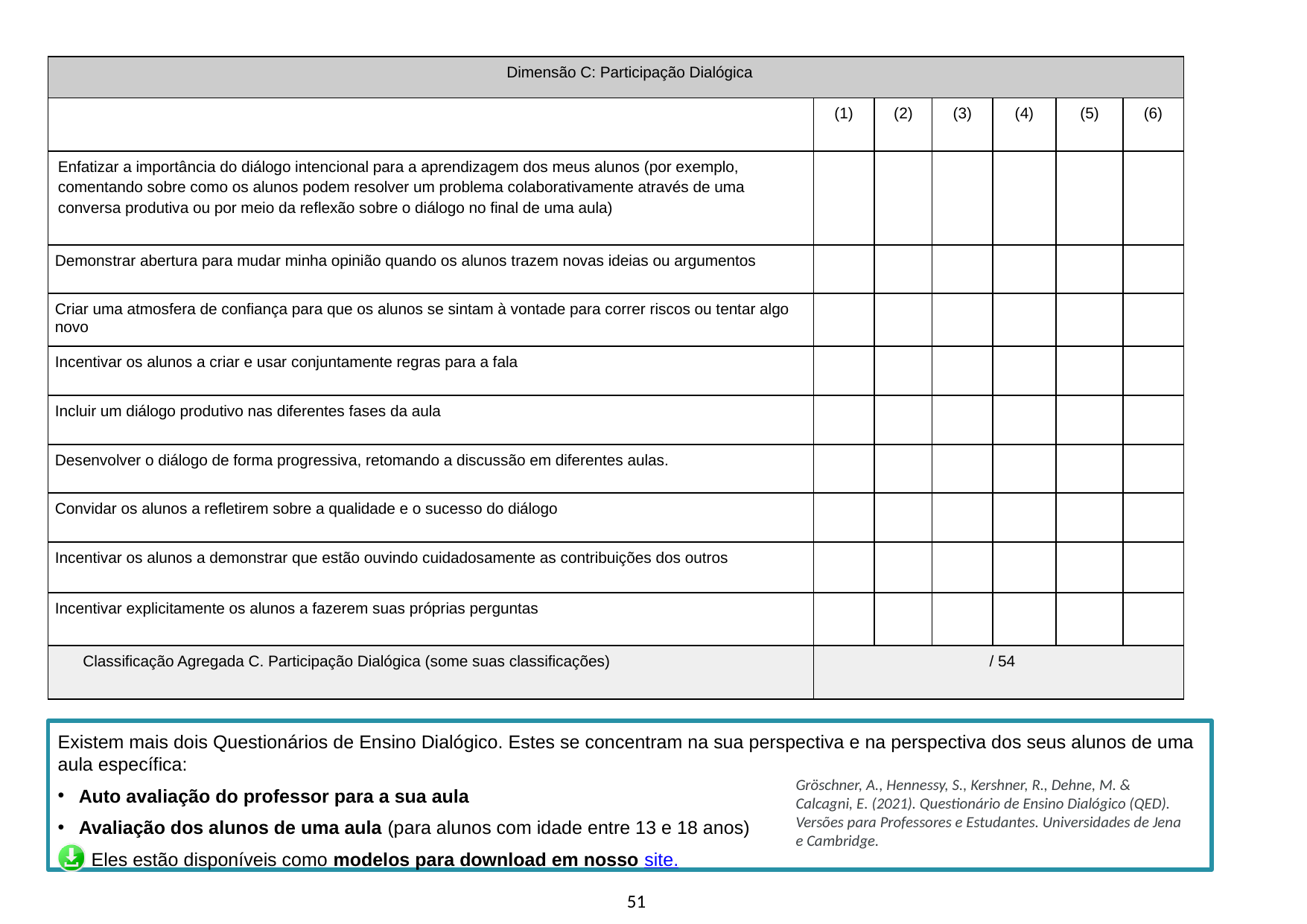

| Dimensão C: Participação Dialógica |  |  |  |  |  |  |
| --- | --- | --- | --- | --- | --- | --- |
|  | (1) | (2) | (3) | (4) | (5) | (6) |
| Enfatizar a importância do diálogo intencional para a aprendizagem dos meus alunos (por exemplo, comentando sobre como os alunos podem resolver um problema colaborativamente através de uma conversa produtiva ou por meio da reflexão sobre o diálogo no final de uma aula) |  |  |  |  |  |  |
| Demonstrar abertura para mudar minha opinião quando os alunos trazem novas ideias ou argumentos |  |  |  |  |  |  |
| Criar uma atmosfera de confiança para que os alunos se sintam à vontade para correr riscos ou tentar algo novo |  |  |  |  |  |  |
| Incentivar os alunos a criar e usar conjuntamente regras para a fala |  |  |  |  |  |  |
| Incluir um diálogo produtivo nas diferentes fases da aula |  |  |  |  |  |  |
| Desenvolver o diálogo de forma progressiva, retomando a discussão em diferentes aulas. |  |  |  |  |  |  |
| Convidar os alunos a refletirem sobre a qualidade e o sucesso do diálogo |  |  |  |  |  |  |
| Incentivar os alunos a demonstrar que estão ouvindo cuidadosamente as contribuições dos outros |  |  |  |  |  |  |
| Incentivar explicitamente os alunos a fazerem suas próprias perguntas |  |  |  |  |  |  |
| Classificação Agregada C. Participação Dialógica (some suas classificações) | / 54 |  |  |  |  |  |
Existem mais dois Questionários de Ensino Dialógico. Estes se concentram na sua perspectiva e na perspectiva dos seus alunos de uma aula específica:
Auto avaliação do professor para a sua aula
Avaliação dos alunos de uma aula (para alunos com idade entre 13 e 18 anos)
Eles estão disponíveis como modelos para download em nosso site.
Gröschner, A., Hennessy, S., Kershner, R., Dehne, M. & Calcagni, E. (2021). Questionário de Ensino Dialógico (QED). Versões para Professores e Estudantes. Universidades de Jena e Cambridge.

51